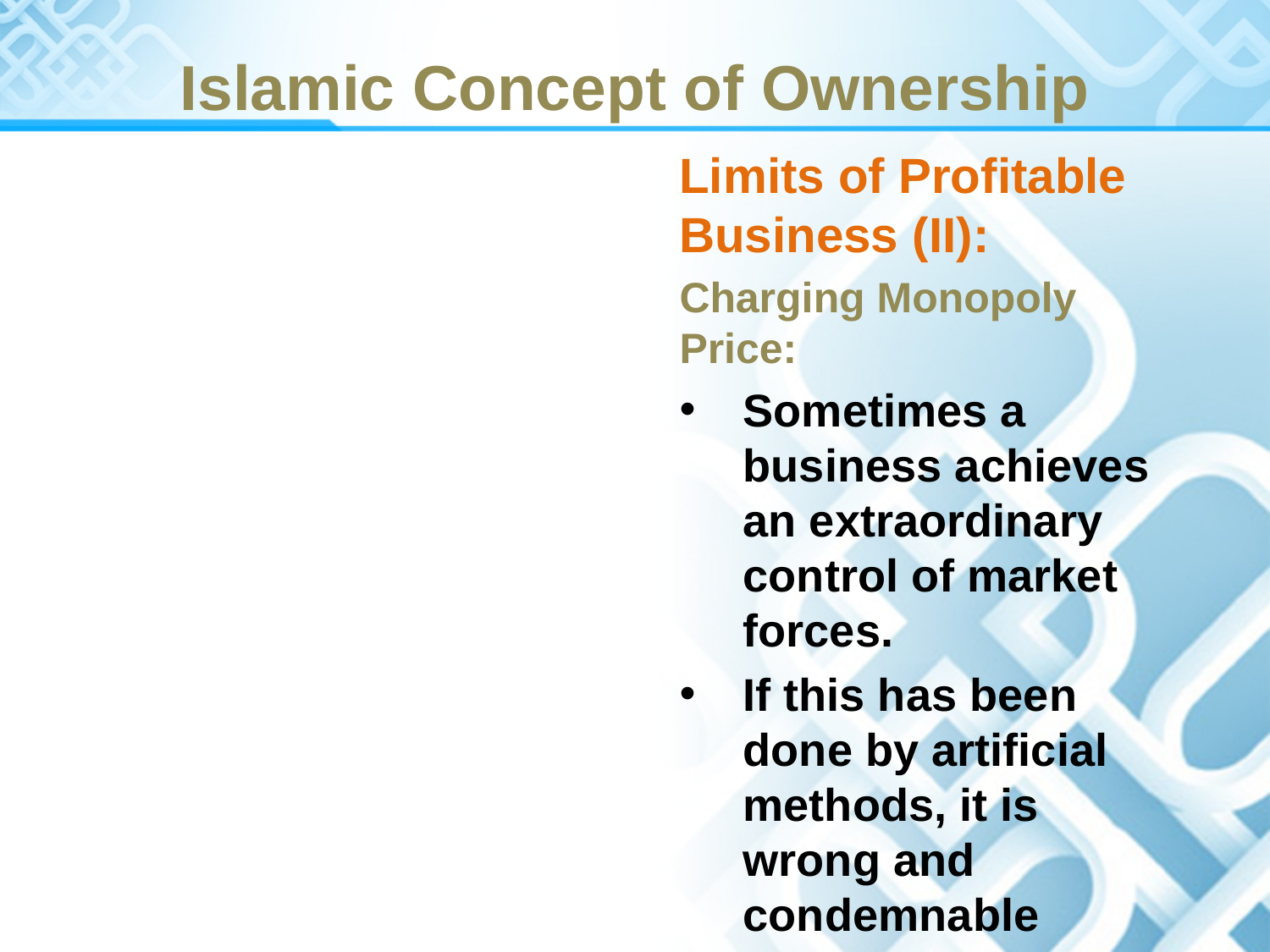

Islamic Concept of Ownership
Limits of Profitable Business (II):
Charging Monopoly Price:
Sometimes a business achieves an extraordinary control of market forces.
If this has been done by artificial methods, it is wrong and condemnable